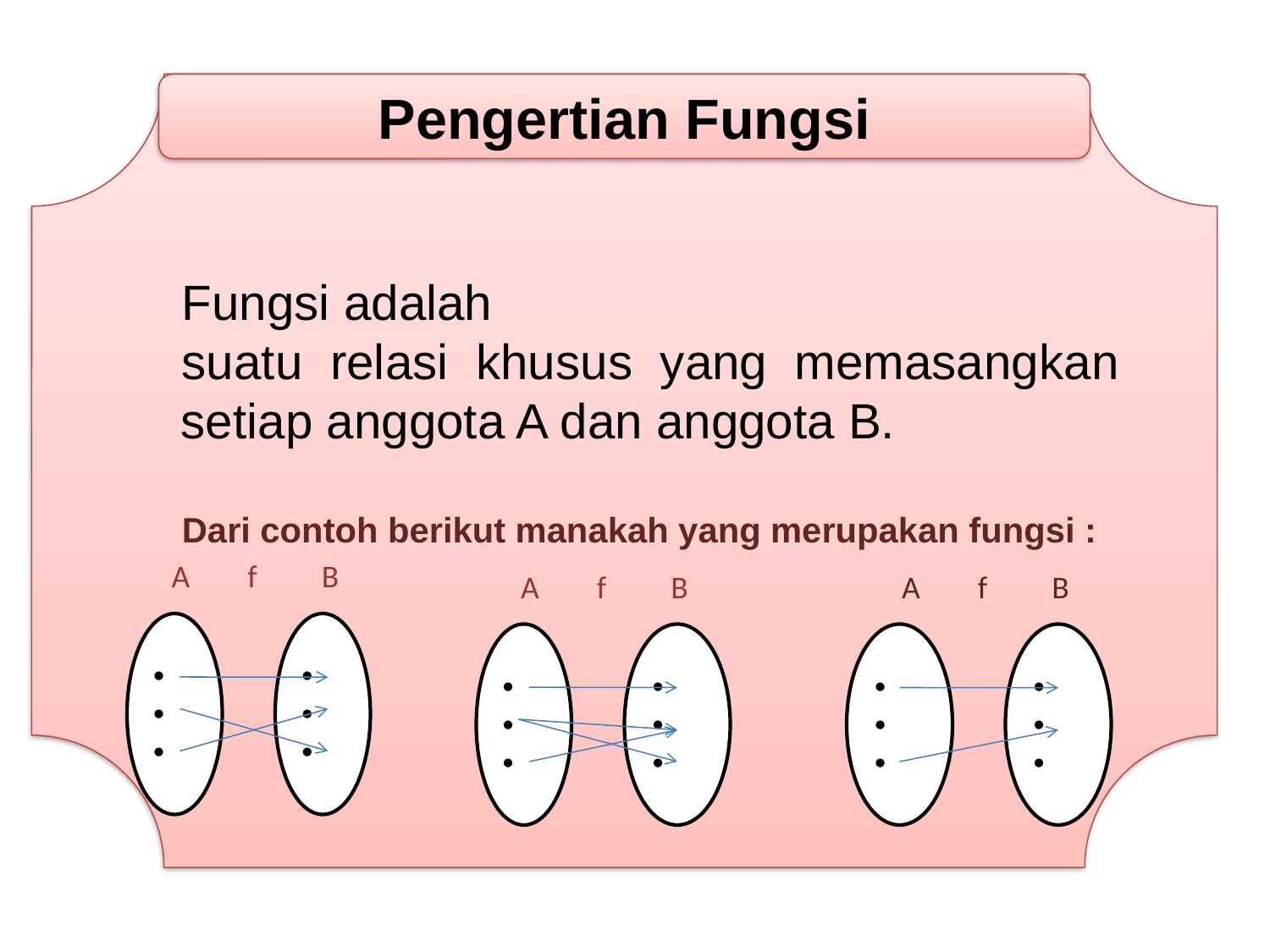

Pengertian Fungsi
Fungsi adalah
suatu relasi khusus yang memasangkan setiap anggota A dan anggota B.

Dari contoh berikut manakah yang merupakan fungsi :
   A        f         B
   A        f         B
   A        f         B